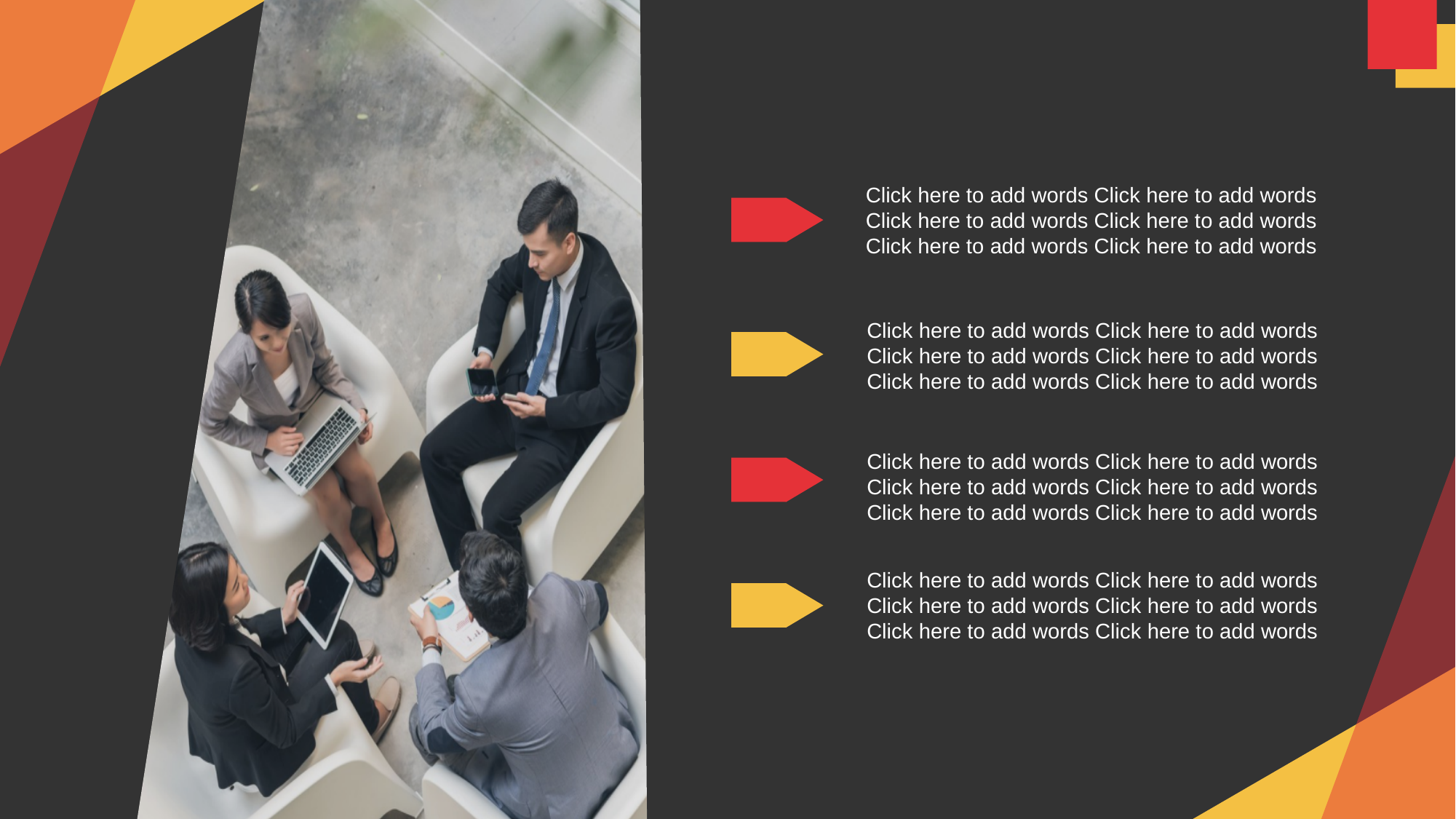

Click here to add words Click here to add words Click here to add words Click here to add words Click here to add words Click here to add words

Click here to add words Click here to add words Click here to add words Click here to add words Click here to add words Click here to add words

Click here to add words Click here to add words Click here to add words Click here to add words Click here to add words Click here to add words

Click here to add words Click here to add words Click here to add words Click here to add words Click here to add words Click here to add words